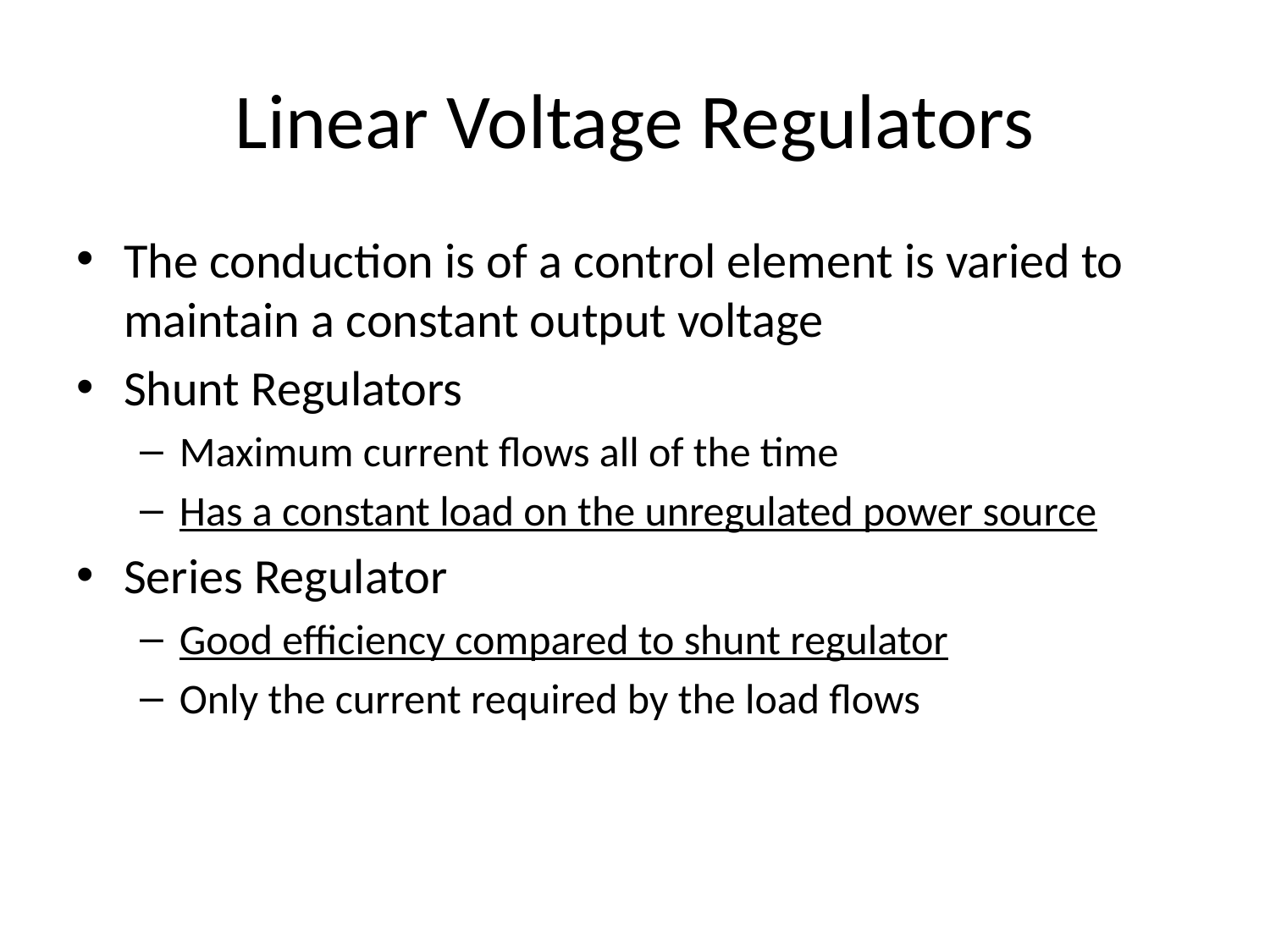

# Linear Voltage Regulators
The conduction is of a control element is varied to maintain a constant output voltage
Shunt Regulators
Maximum current flows all of the time
Has a constant load on the unregulated power source
Series Regulator
Good efficiency compared to shunt regulator
Only the current required by the load flows